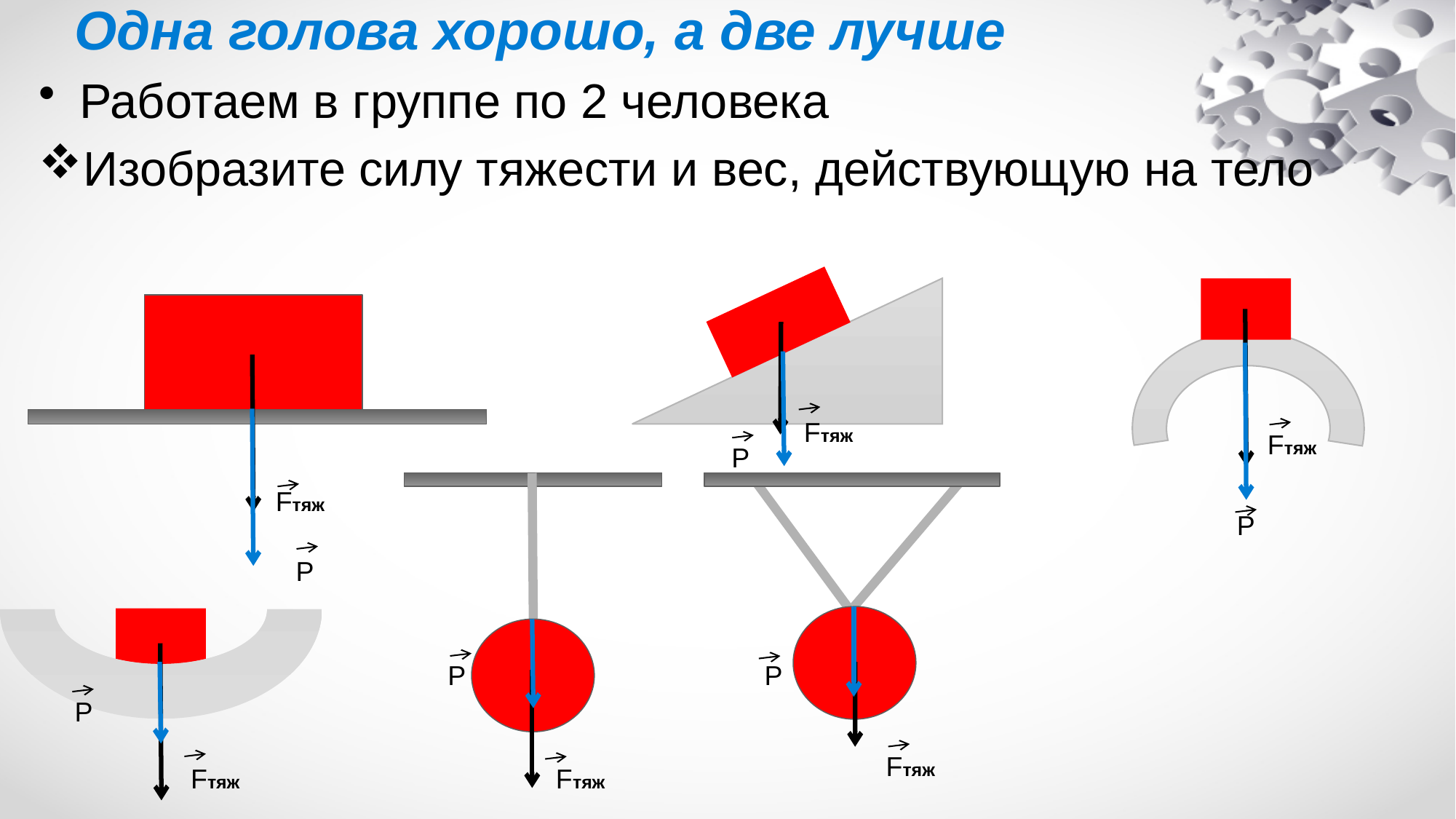

# Одна голова хорошо, а две лучше
Работаем в группе по 2 человека
Изобразите силу тяжести и вес, действующую на тело

Fтяж
Fтяж
P

Fтяж

P
P

P
P
P
Fтяж
Fтяж
Fтяж